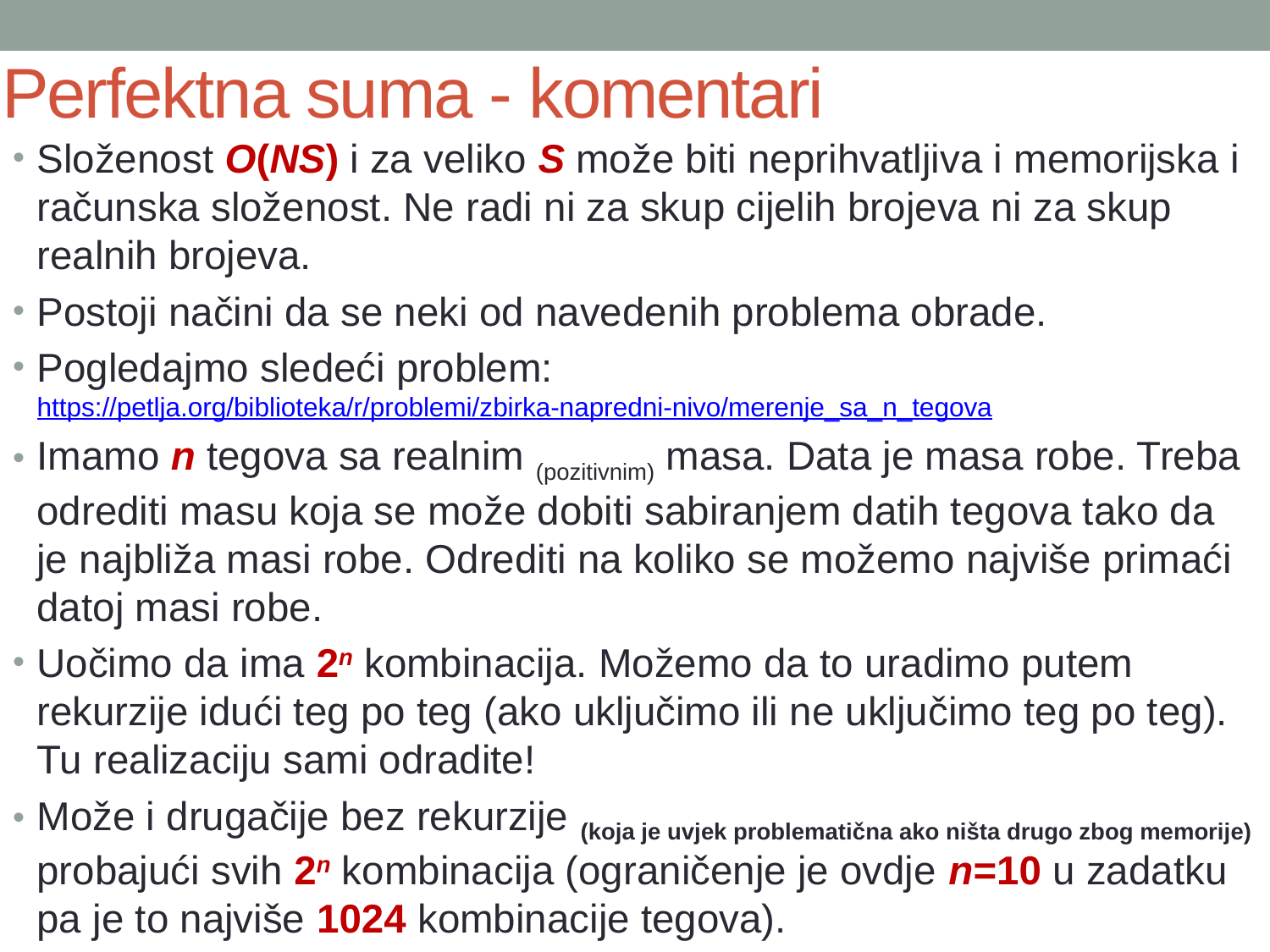

# Perfektna suma - komentari
Složenost O(NS) i za veliko S može biti neprihvatljiva i memorijska i računska složenost. Ne radi ni za skup cijelih brojeva ni za skup realnih brojeva.
Postoji načini da se neki od navedenih problema obrade.
Pogledajmo sledeći problem:
https://petlja.org/biblioteka/r/problemi/zbirka-napredni-nivo/merenje_sa_n_tegova
Imamo n tegova sa realnim (pozitivnim) masa. Data je masa robe. Treba odrediti masu koja se može dobiti sabiranjem datih tegova tako da je najbliža masi robe. Odrediti na koliko se možemo najviše primaći datoj masi robe.
Uočimo da ima 2n kombinacija. Možemo da to uradimo putem rekurzije idući teg po teg (ako uključimo ili ne uključimo teg po teg). Tu realizaciju sami odradite!
Može i drugačije bez rekurzije (koja je uvjek problematična ako ništa drugo zbog memorije) probajući svih 2n kombinacija (ograničenje je ovdje n=10 u zadatku pa je to najviše 1024 kombinacije tegova).